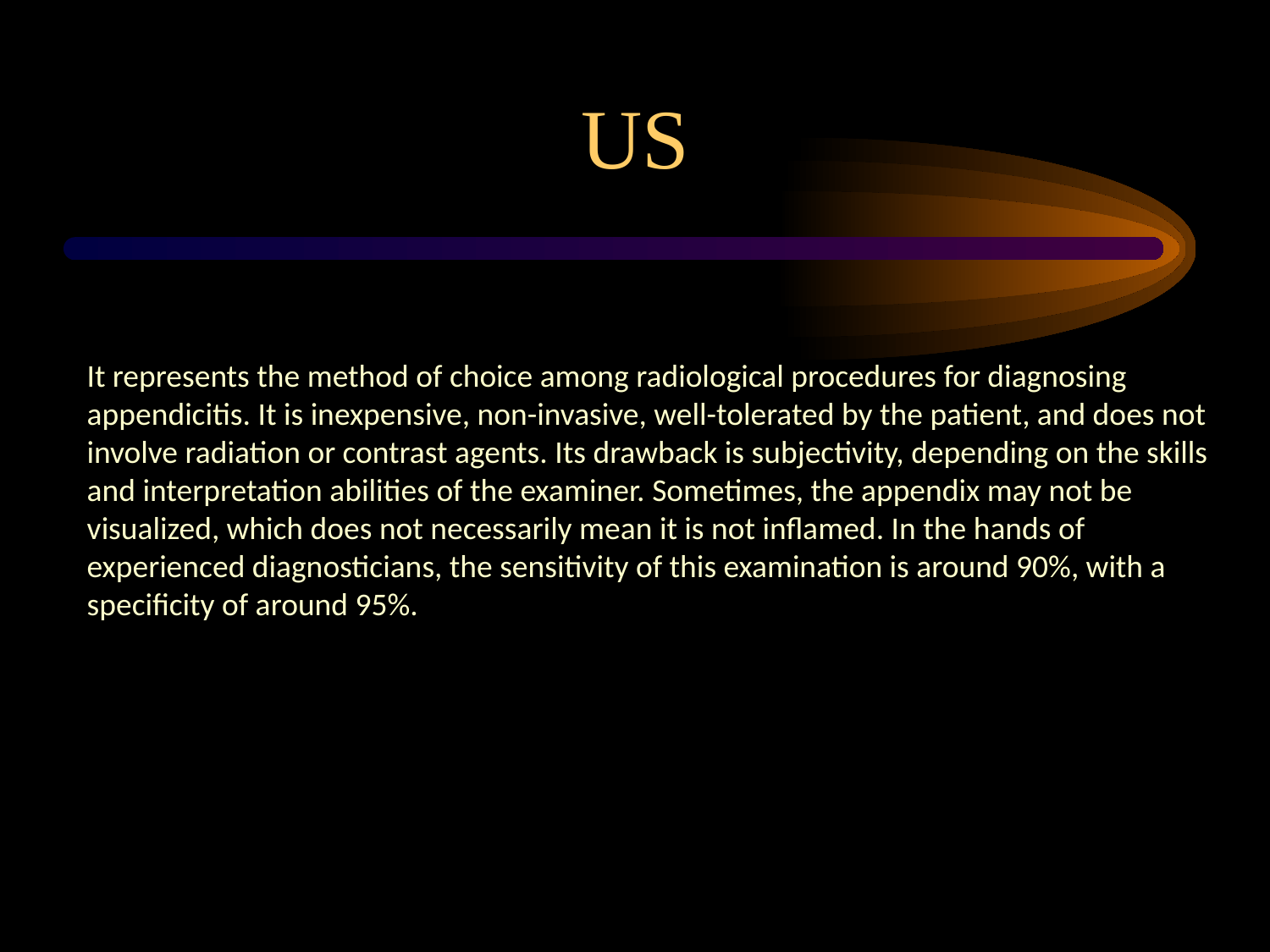

# US
It represents the method of choice among radiological procedures for diagnosing appendicitis. It is inexpensive, non-invasive, well-tolerated by the patient, and does not involve radiation or contrast agents. Its drawback is subjectivity, depending on the skills and interpretation abilities of the examiner. Sometimes, the appendix may not be visualized, which does not necessarily mean it is not inflamed. In the hands of experienced diagnosticians, the sensitivity of this examination is around 90%, with a specificity of around 95%.